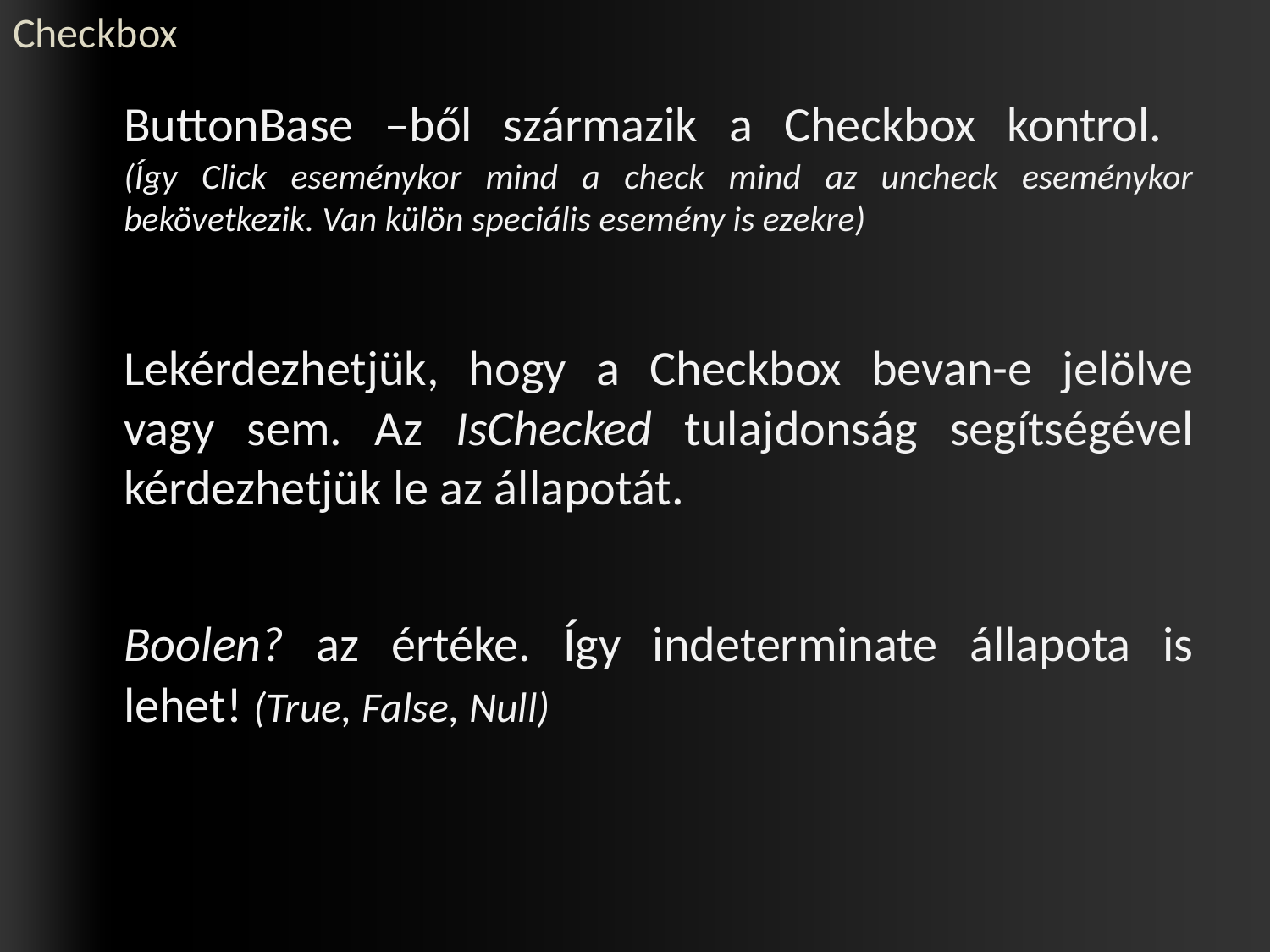

# Checkbox
	ButtonBase –ből származik a Checkbox kontrol.
(Így Click eseménykor mind a check mind az uncheck eseménykor bekövetkezik. Van külön speciális esemény is ezekre)

	Lekérdezhetjük, hogy a Checkbox bevan-e jelölve vagy sem. Az IsChecked tulajdonság segítségével kérdezhetjük le az állapotát.

	Boolen? az értéke. Így indeterminate állapota is lehet! (True, False, Null)